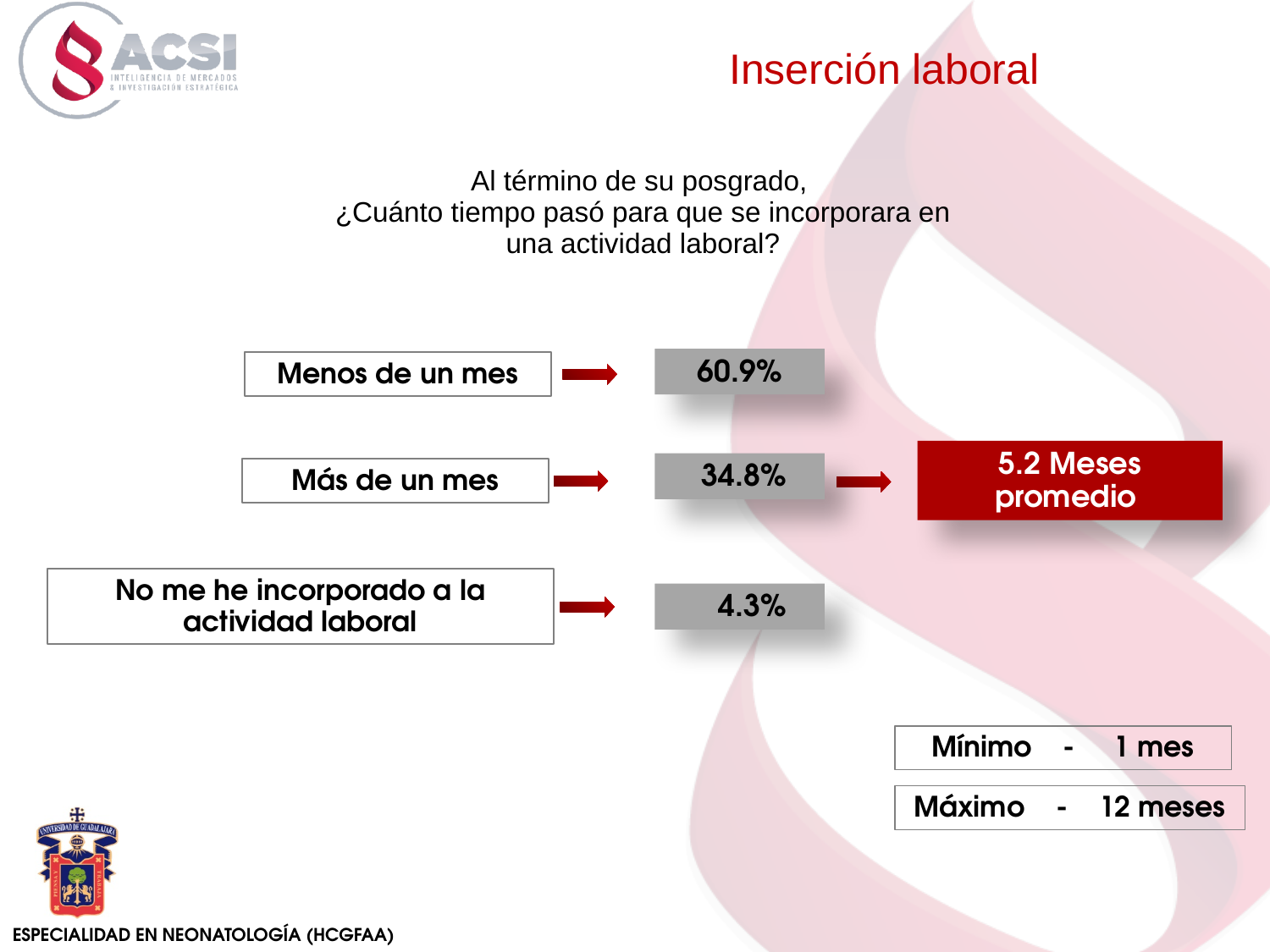

Inserción laboral
Al término de su posgrado,
¿Cuánto tiempo pasó para que se incorporara en una actividad laboral?
60.9%
Menos de un mes

5.2 Meses promedio
 34.8%
Más de un mes

No me he incorporado a la actividad laboral
   4.3%

Mínimo    -     1 mes
Máximo    -    12 meses